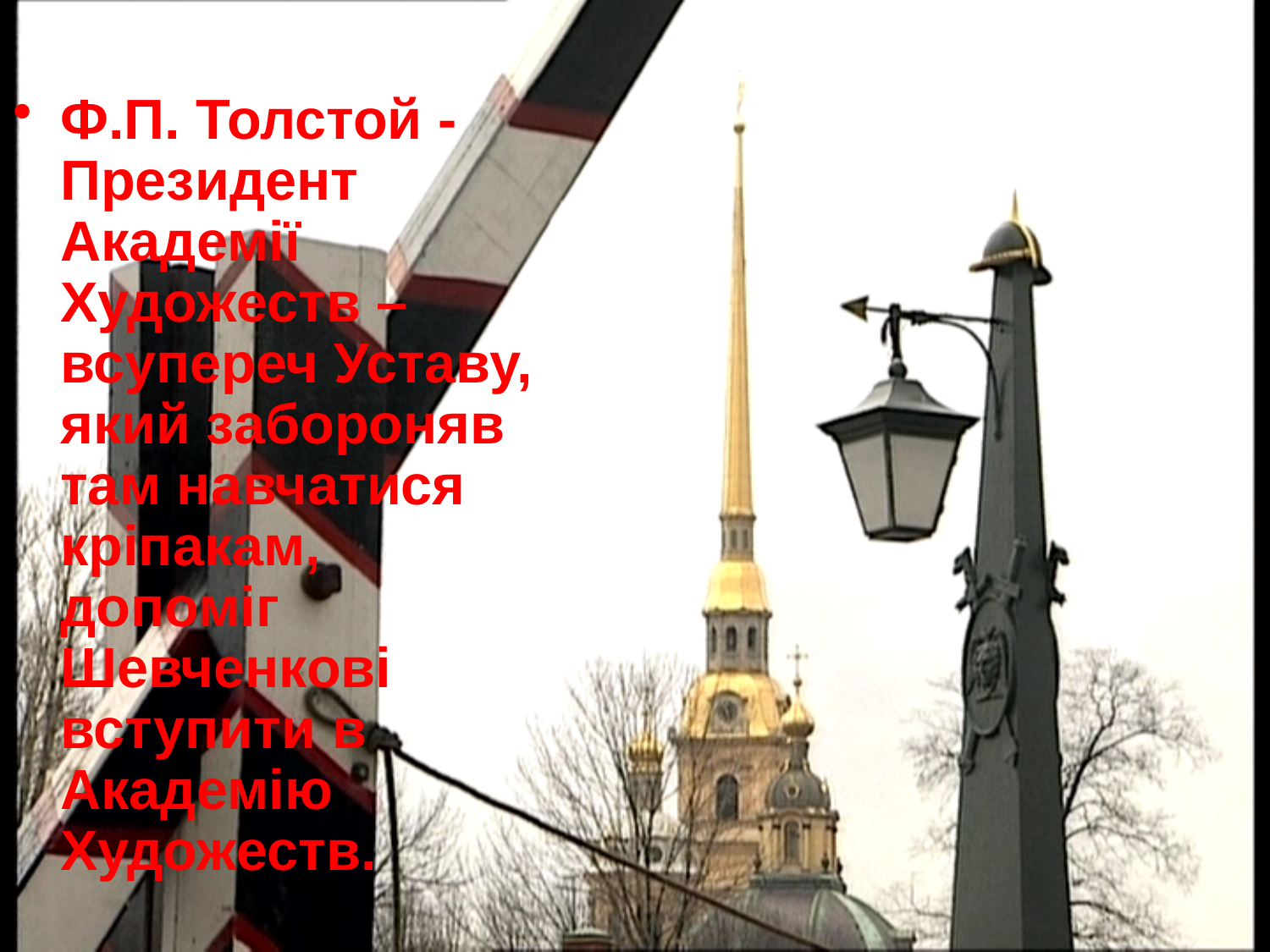

Ф.П. Толстой -Президент Академії Художеств – всупереч Уставу, який забороняв там навчатися кріпакам, допоміг Шевченкові вступити в Академію Художеств.